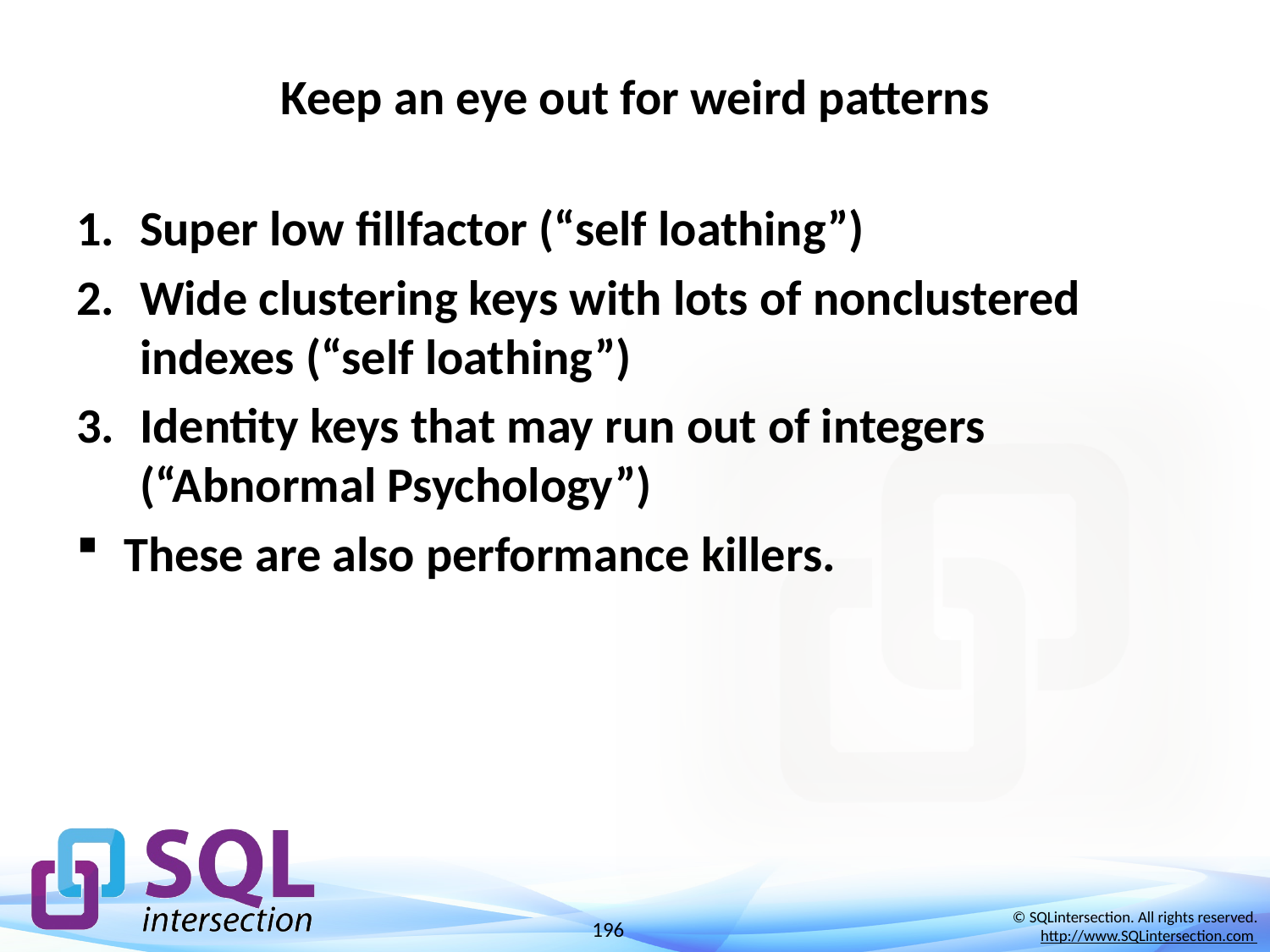

# Keep an eye out for weird patterns
Super low fillfactor (“self loathing”)
Wide clustering keys with lots of nonclustered indexes (“self loathing”)
Identity keys that may run out of integers (“Abnormal Psychology”)
These are also performance killers.